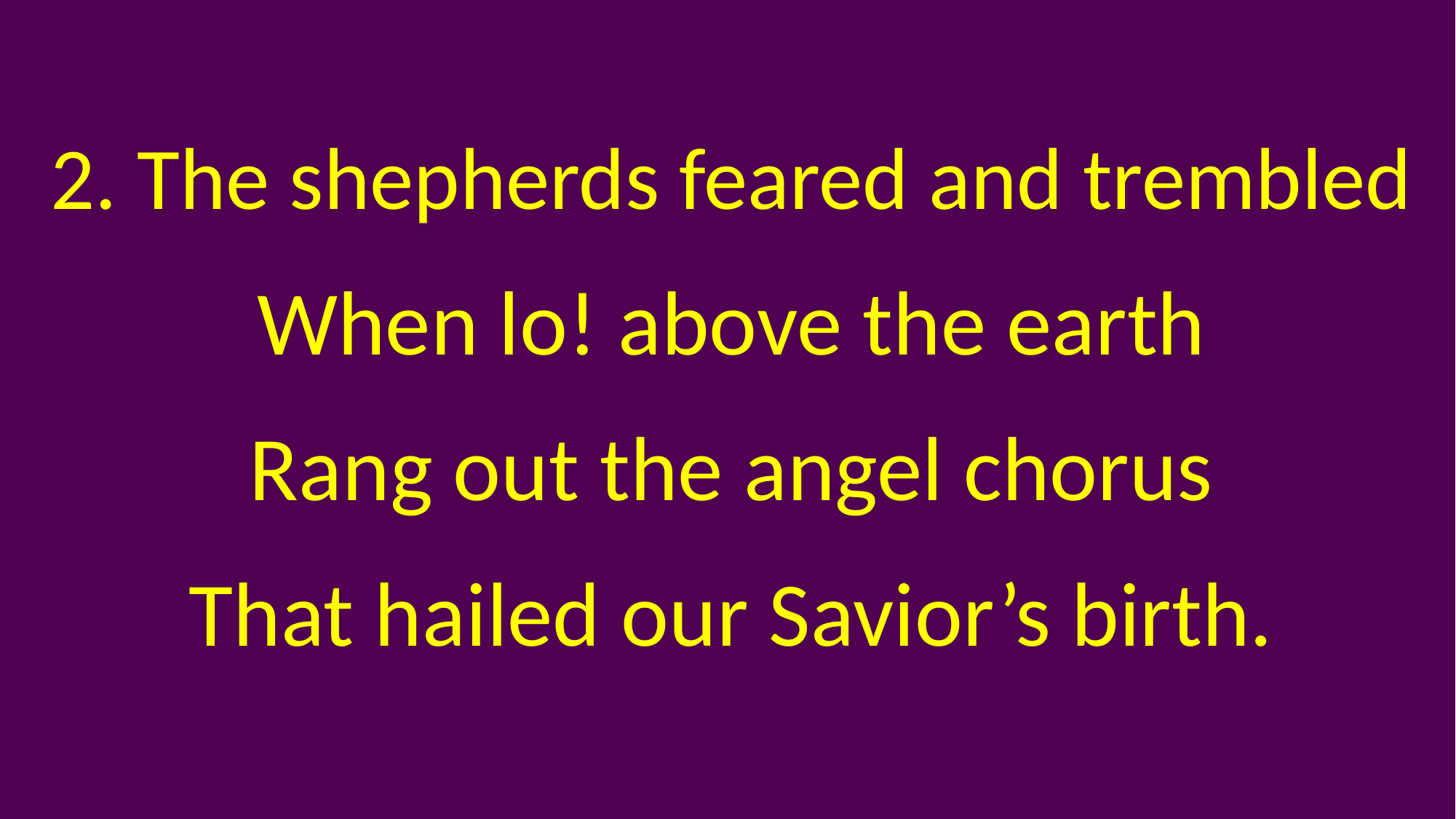

2. The shepherds feared and trembled
When lo! above the earth
Rang out the angel chorus
That hailed our Savior’s birth.